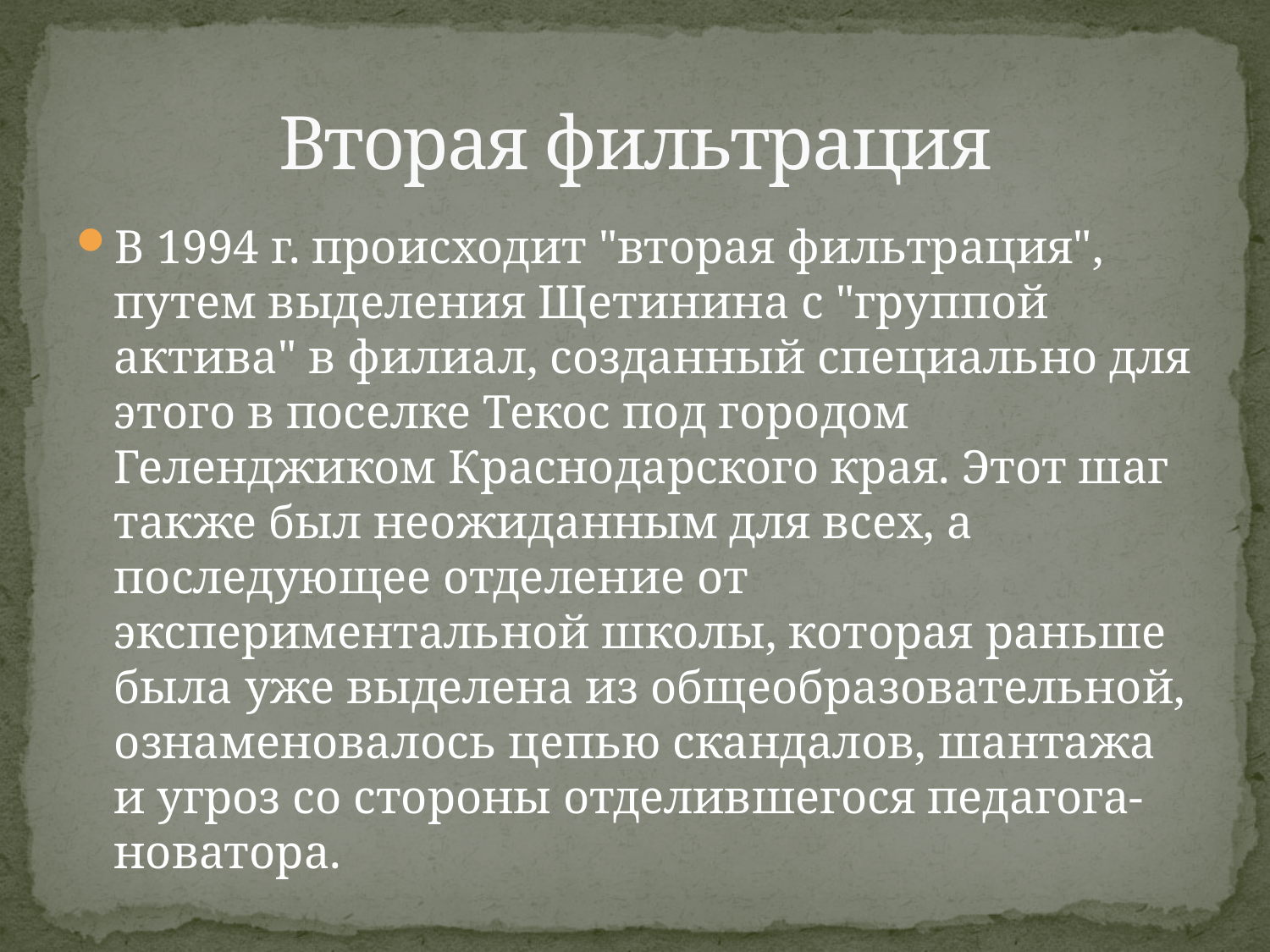

# Вторая фильтрация
В 1994 г. происходит "вторая фильтрация", путем выделения Щетинина с "группой актива" в филиал, созданный специально для этого в поселке Текос под городом Геленджиком Краснодарского края. Этот шаг также был неожиданным для всех, а последующее отделение от экспериментальной школы, которая раньше была уже выделена из общеобразовательной, ознаменовалось цепью скандалов, шантажа и угроз со стороны отделившегося педагога-новатора.